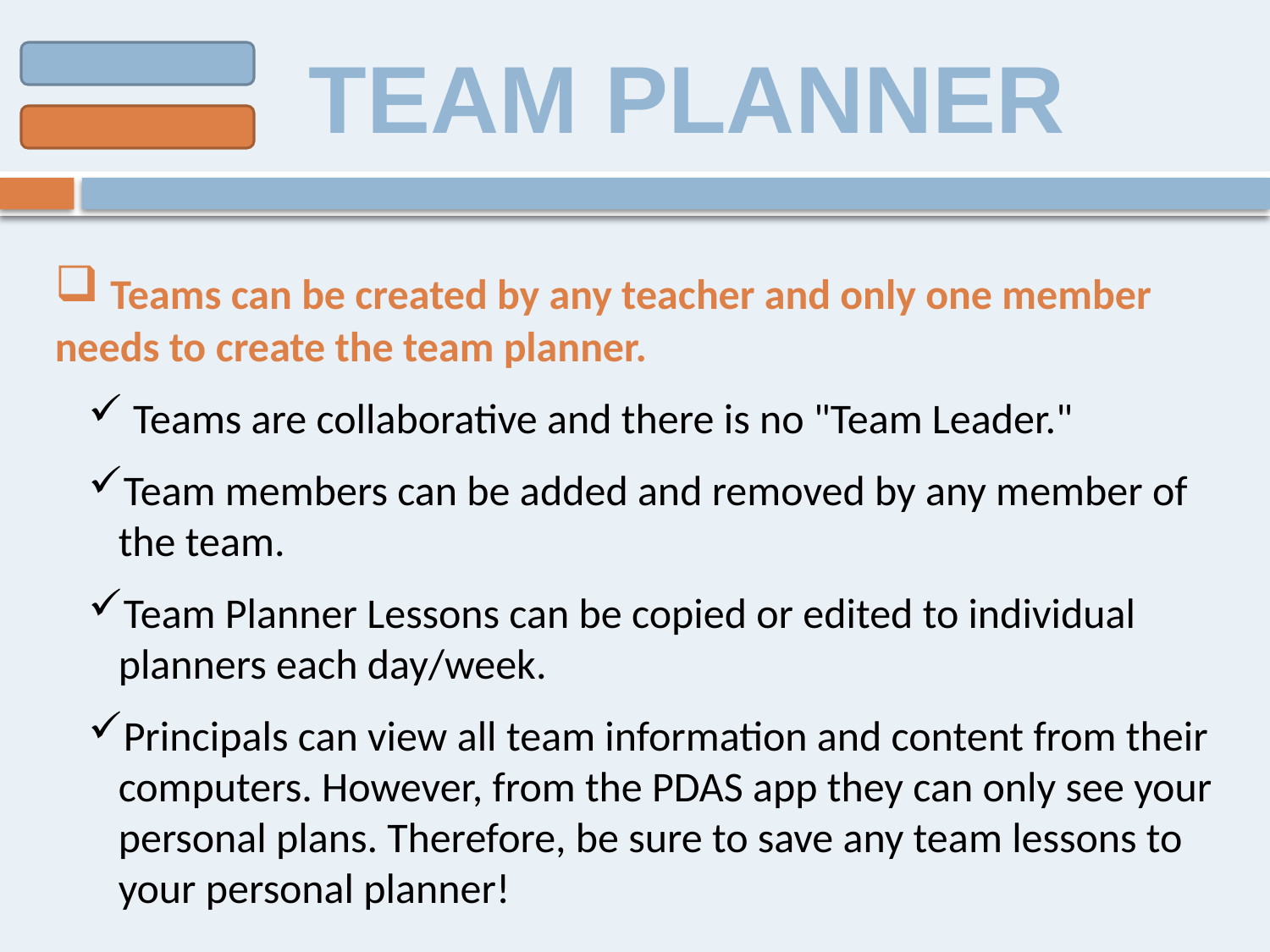

TEAM PLANNER

 Teams can be created by any teacher and only one member needs to create the team planner.
 Teams are collaborative and there is no "Team Leader."
Team members can be added and removed by any member of the team.
Team Planner Lessons can be copied or edited to individual planners each day/week.
Principals can view all team information and content from their computers. However, from the PDAS app they can only see your personal plans. Therefore, be sure to save any team lessons to your personal planner!